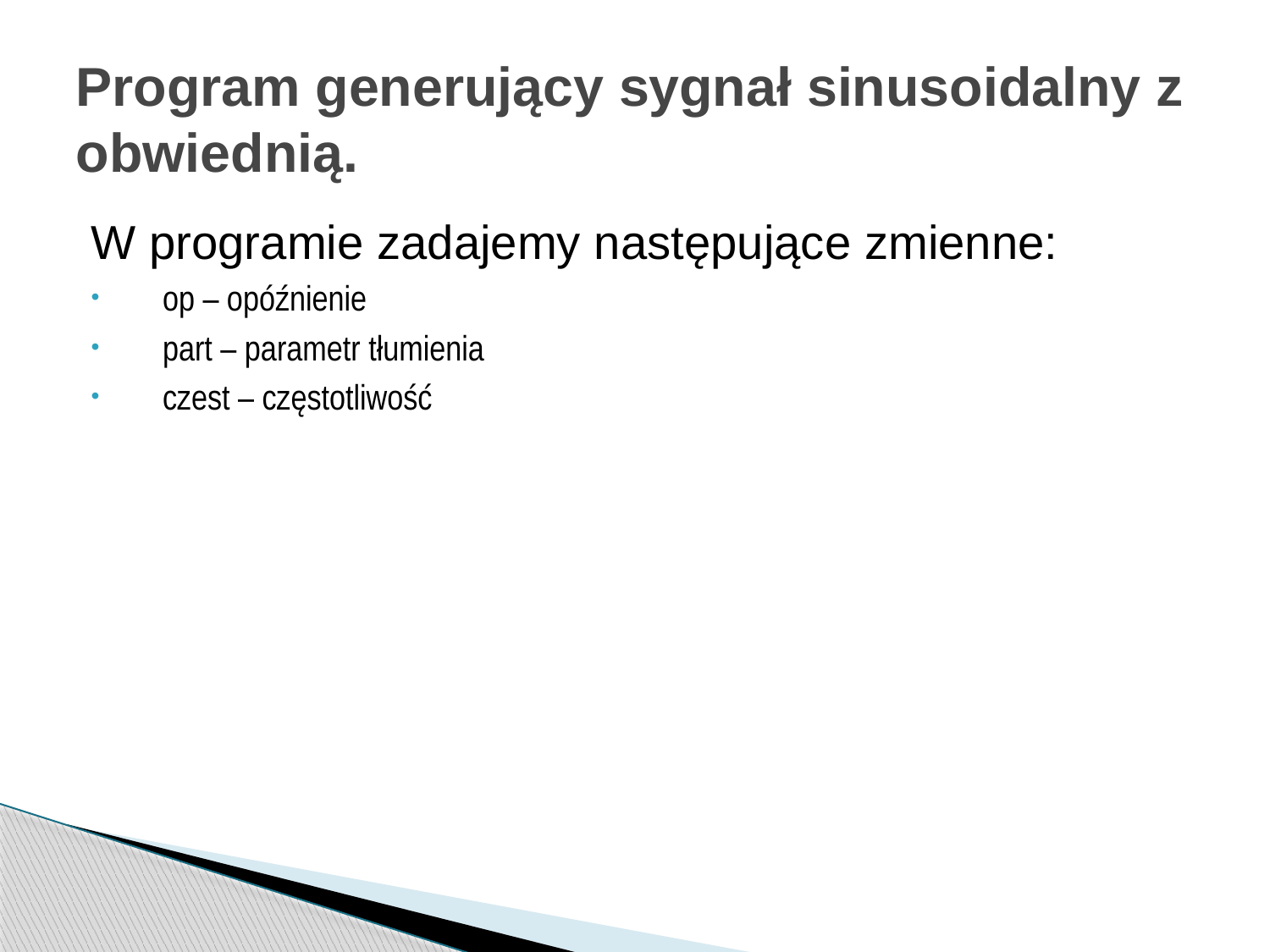

# Program generujący sygnał sinusoidalny z obwiednią.
W programie zadajemy następujące zmienne:
op – opóźnienie
part – parametr tłumienia
czest – częstotliwość